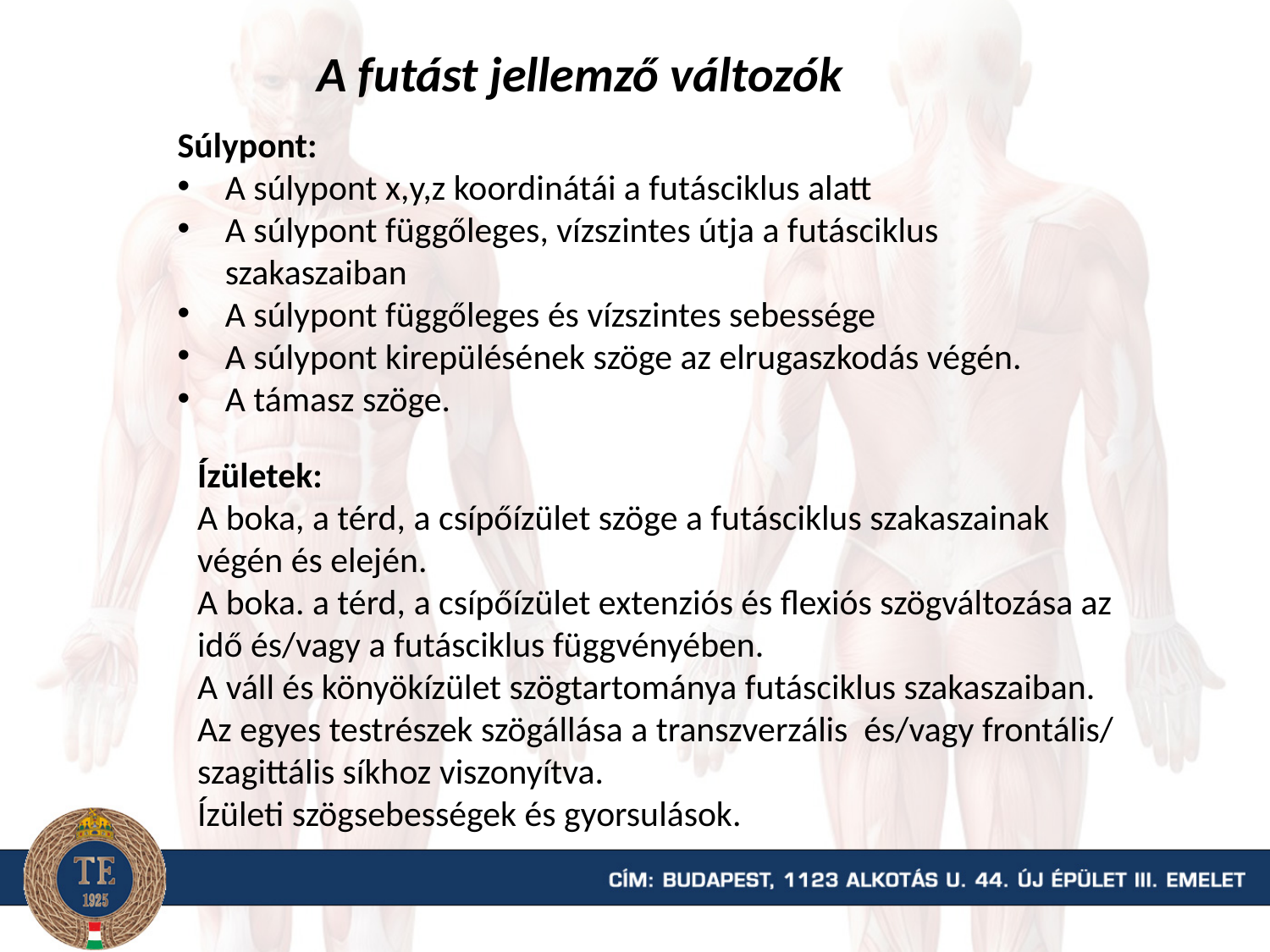

A futást jellemző változók
Súlypont:
A súlypont x,y,z koordinátái a futásciklus alatt
A súlypont függőleges, vízszintes útja a futásciklus szakaszaiban
A súlypont függőleges és vízszintes sebessége
A súlypont kirepülésének szöge az elrugaszkodás végén.
A támasz szöge.
Ízületek:
A boka, a térd, a csípőízület szöge a futásciklus szakaszainak végén és elején.
A boka. a térd, a csípőízület extenziós és flexiós szögváltozása az idő és/vagy a futásciklus függvényében.
A váll és könyökízület szögtartománya futásciklus szakaszaiban.
Az egyes testrészek szögállása a transzverzális  és/vagy frontális/ szagittális síkhoz viszonyítva.
Ízületi szögsebességek és gyorsulások.